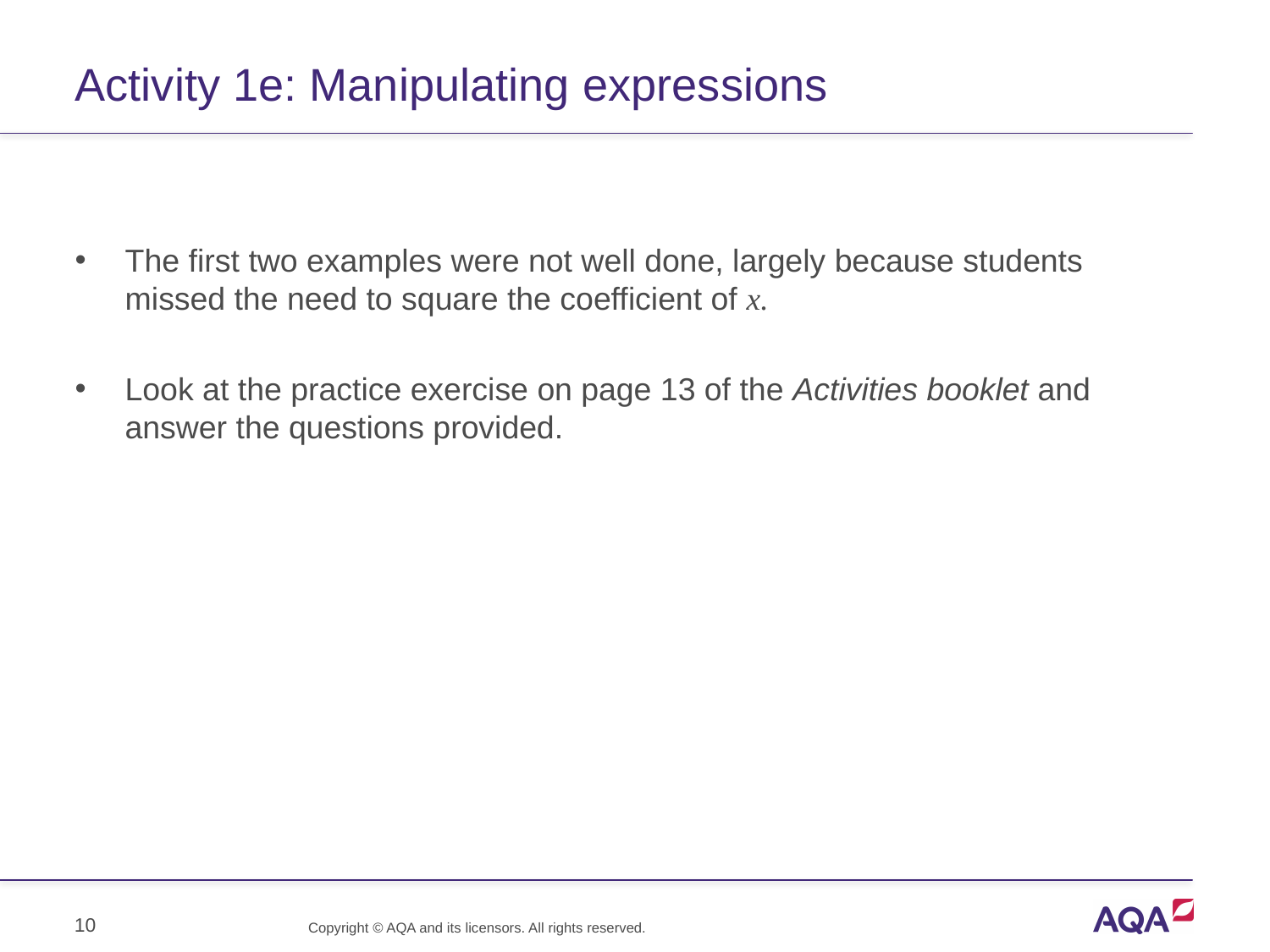

# Activity 1e: Manipulating expressions
The first two examples were not well done, largely because students missed the need to square the coefficient of x.

Look at the practice exercise on page 13 of the Activities booklet and answer the questions provided.

10
Copyright © AQA and its licensors. All rights reserved.